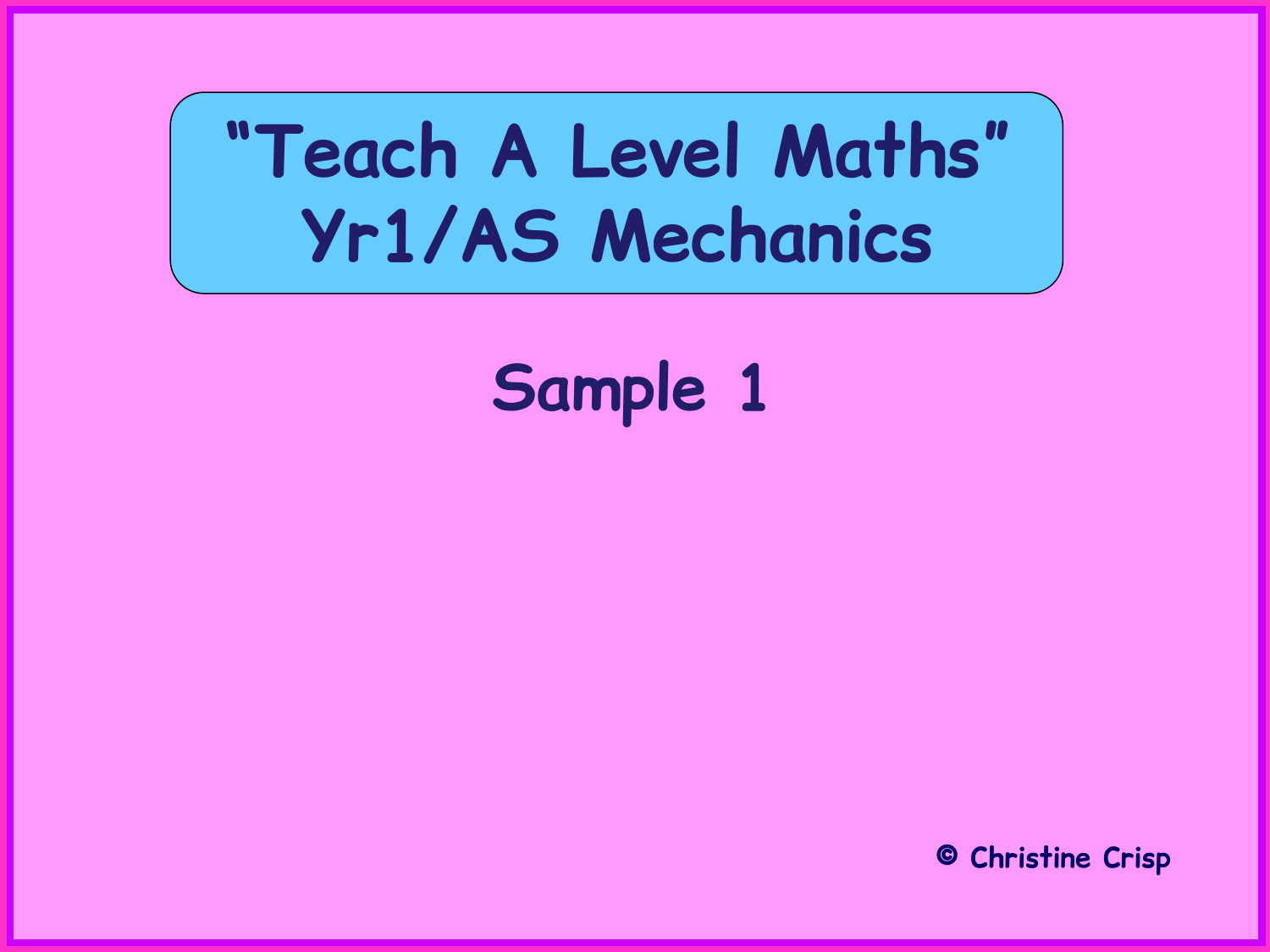

“Teach A Level Maths”
Yr1/AS Mechanics

Sample 1
© Christine Crisp